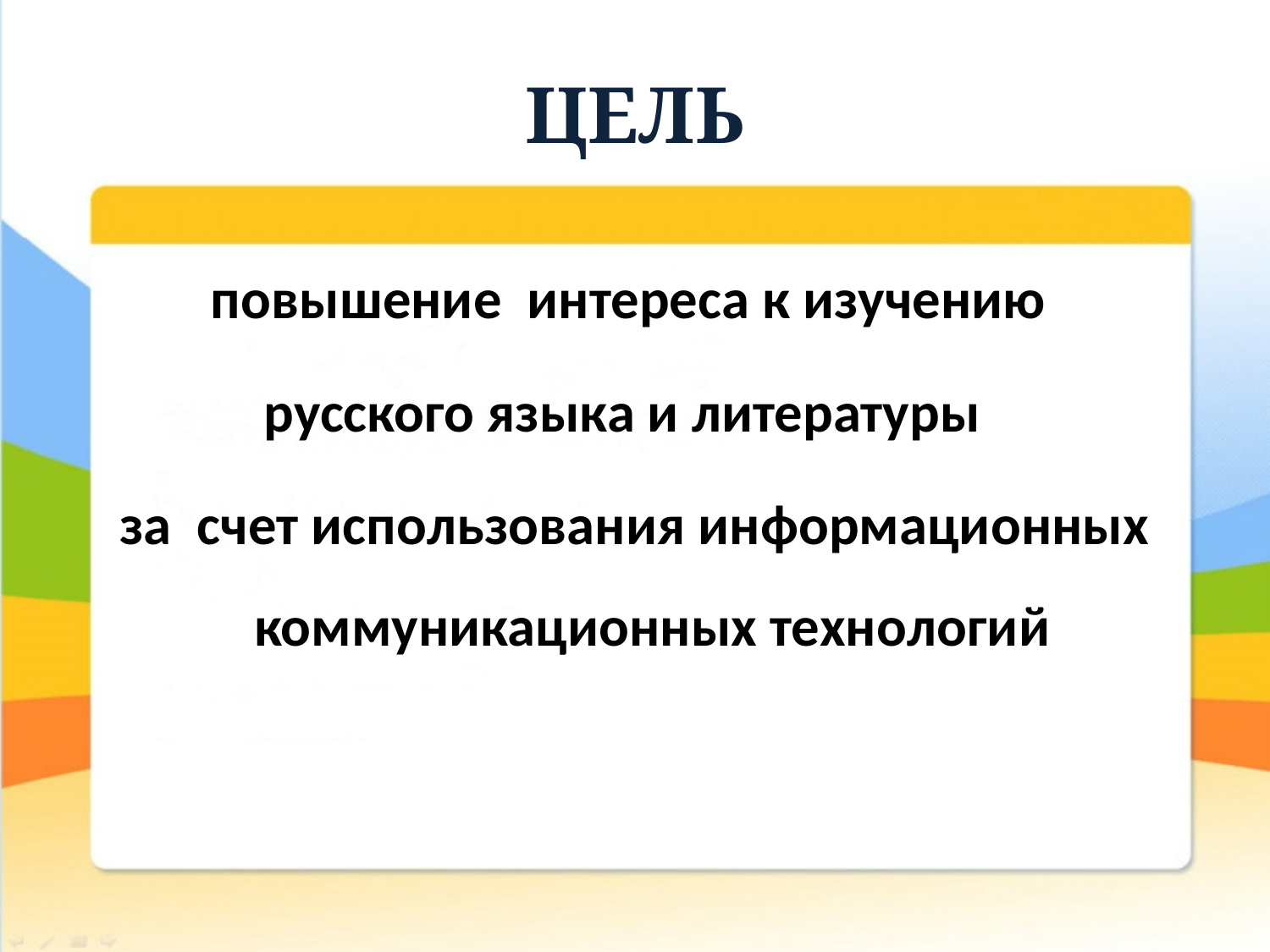

# ЦЕЛЬ
повышение  интереса к изучению
русского языка и литературы
за  счет использования информационных коммуникационных технологий